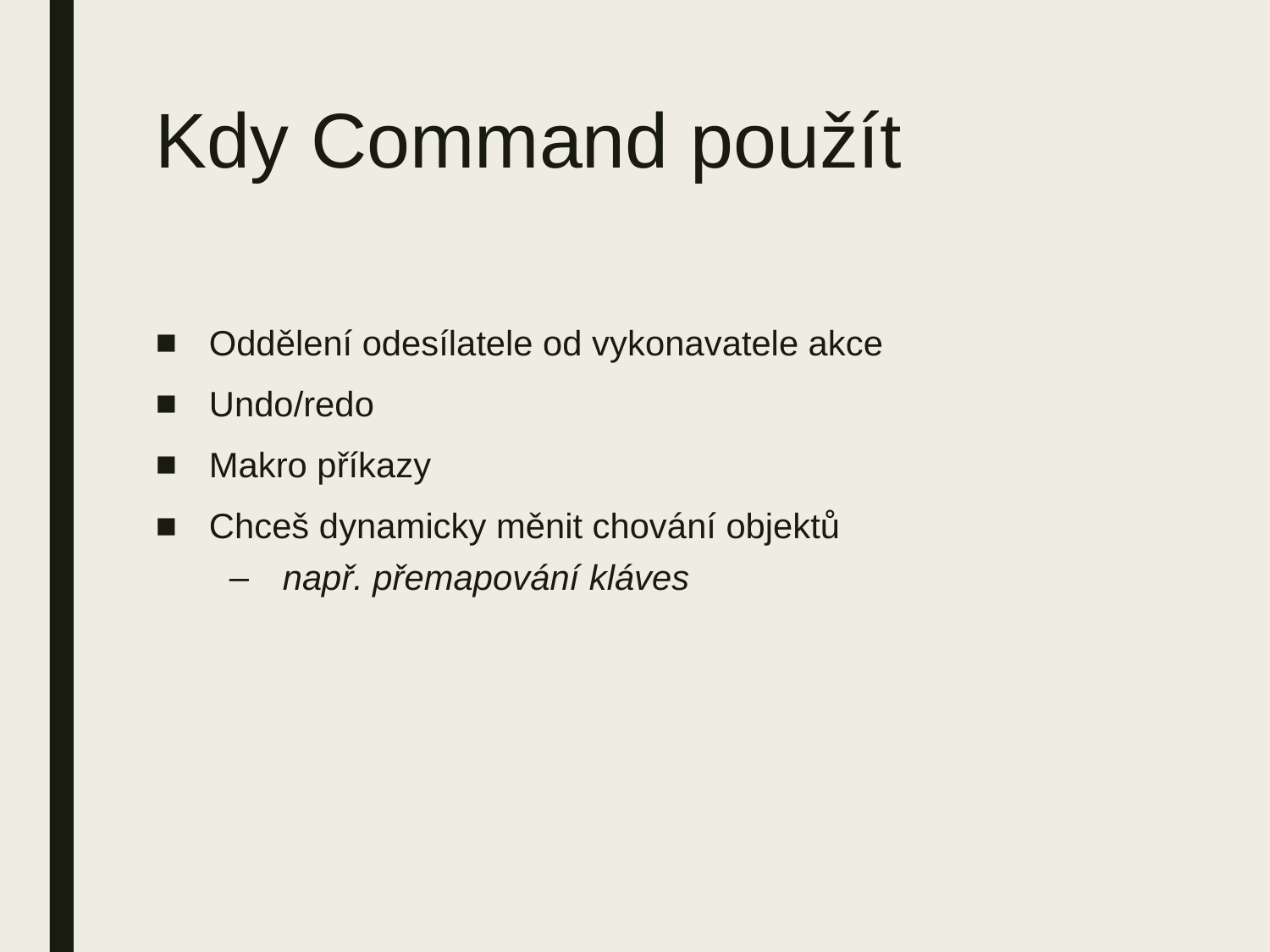

# Kdy Command použít
Oddělení odesílatele od vykonavatele akce
Undo/redo
Makro příkazy
Chceš dynamicky měnit chování objektů
např. přemapování kláves